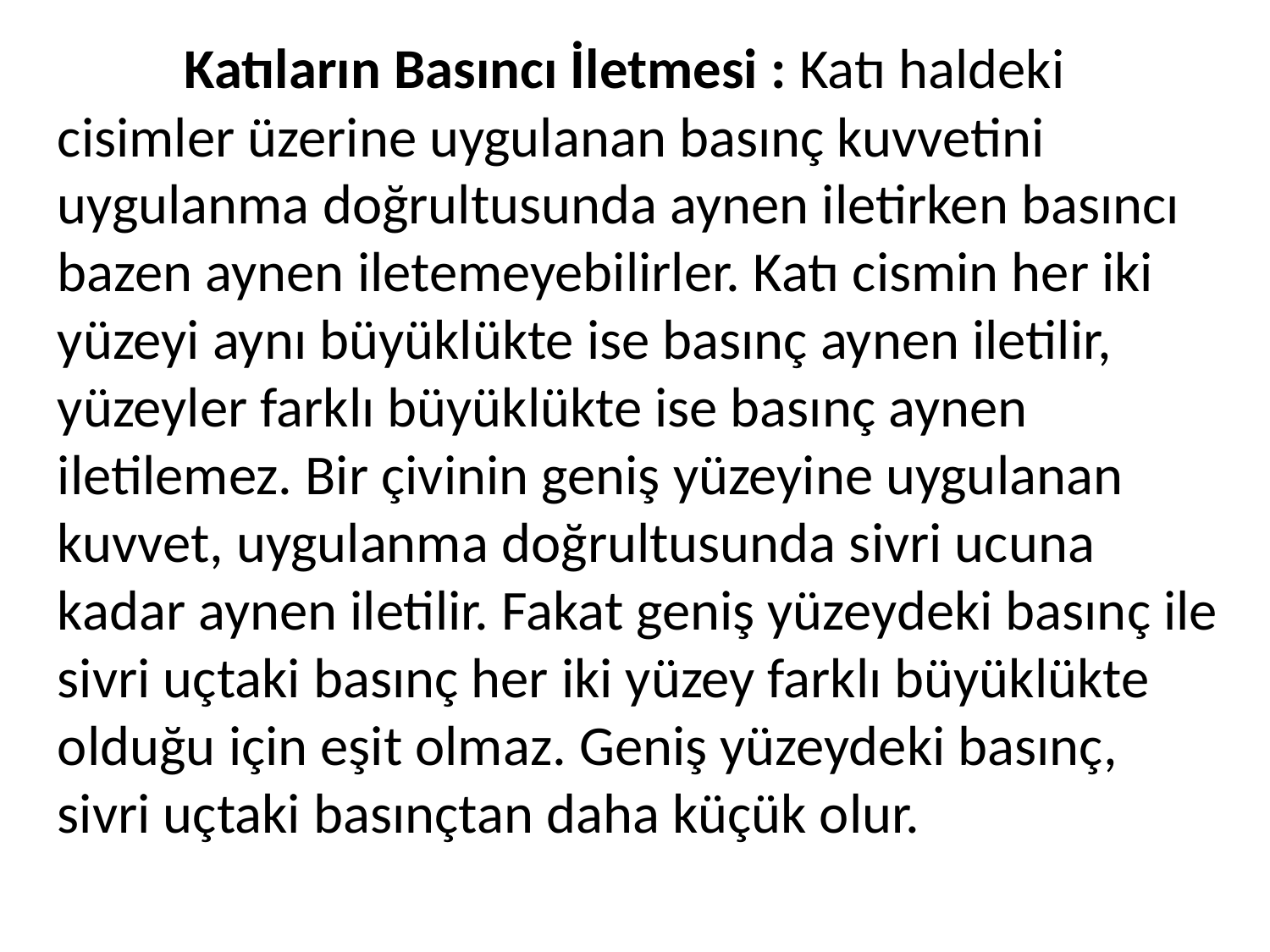

Katıların Basıncı İletmesi : Katı haldeki cisimler üzerine uygulanan basınç kuvvetini uygulanma doğrultusunda aynen iletirken basıncı bazen aynen iletemeyebilirler. Katı cismin her iki yüzeyi aynı büyüklükte ise basınç aynen iletilir, yüzeyler farklı büyüklükte ise basınç aynen iletilemez. Bir çivinin geniş yüzeyine uygulanan kuvvet, uygulanma doğrultusunda sivri ucuna kadar aynen iletilir. Fakat geniş yüzeydeki basınç ile sivri uçtaki basınç her iki yüzey farklı büyüklükte olduğu için eşit olmaz. Geniş yüzeydeki basınç, sivri uçtaki basınçtan daha küçük olur.